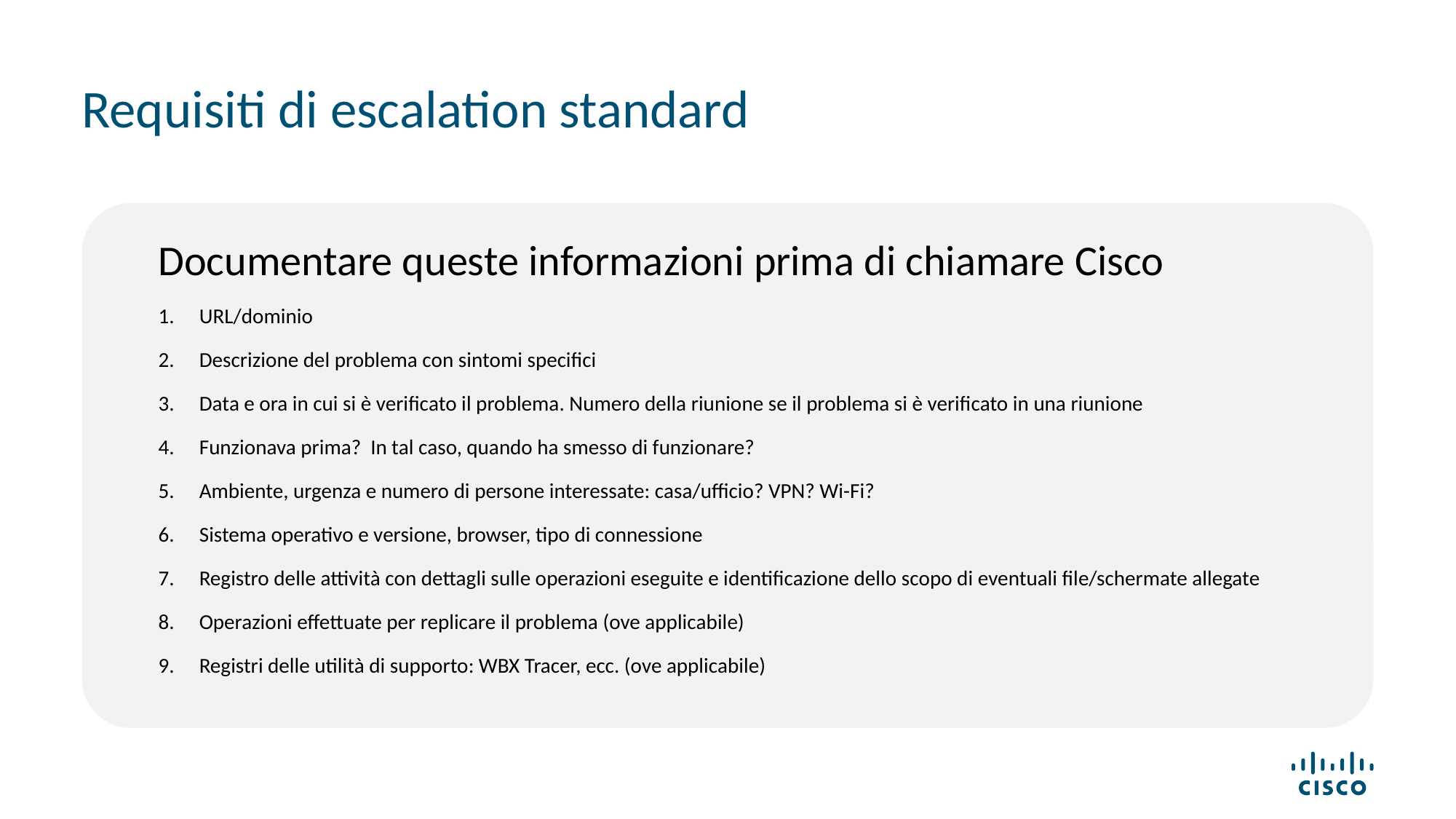

# Requisiti di escalation standard

Documentare queste informazioni prima di chiamare Cisco
URL/dominio
Descrizione del problema con sintomi specifici
Data e ora in cui si è verificato il problema. Numero della riunione se il problema si è verificato in una riunione
Funzionava prima?  In tal caso, quando ha smesso di funzionare?
Ambiente, urgenza e numero di persone interessate: casa/ufficio? VPN? Wi-Fi?
Sistema operativo e versione, browser, tipo di connessione
Registro delle attività con dettagli sulle operazioni eseguite e identificazione dello scopo di eventuali file/schermate allegate
Operazioni effettuate per replicare il problema (ove applicabile)
Registri delle utilità di supporto: WBX Tracer, ecc. (ove applicabile)